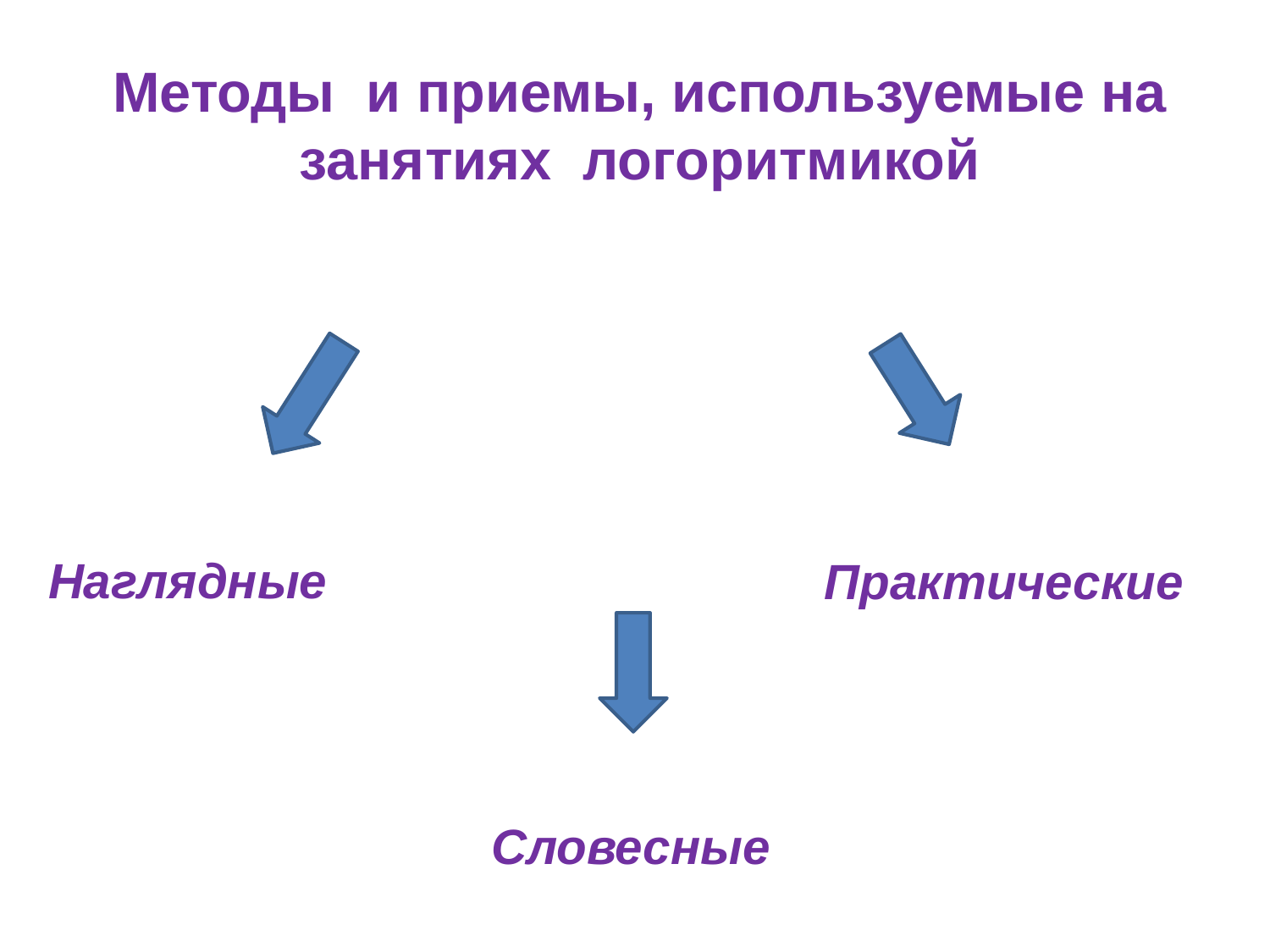

Методы  и приемы, используемые на занятиях  логоритмикой

Наглядные
Практические

Словесные